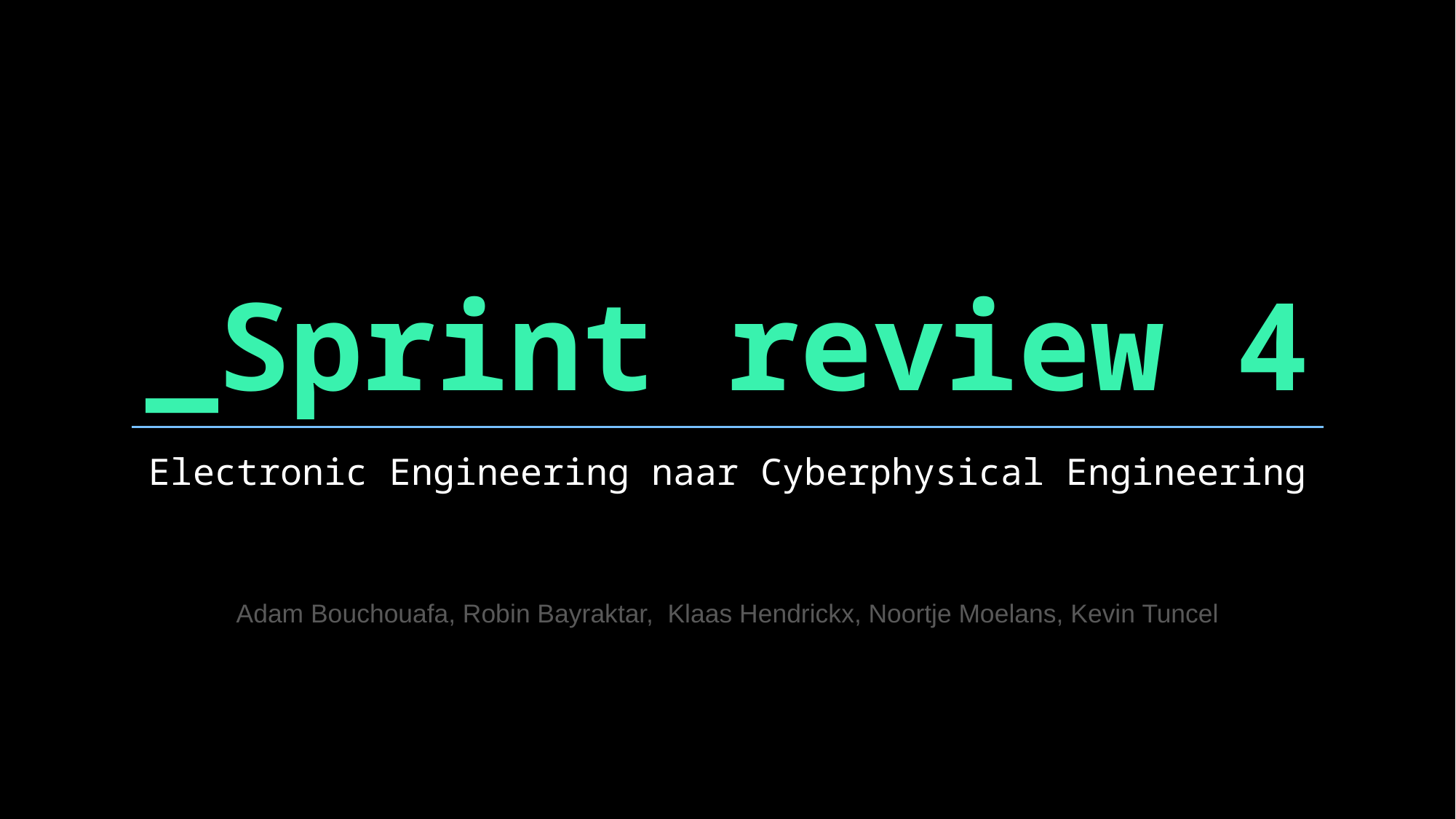

# _Sprint review 4
Electronic Engineering naar Cyberphysical Engineering
Adam Bouchouafa, Robin Bayraktar,  Klaas Hendrickx, Noortje Moelans, Kevin Tuncel